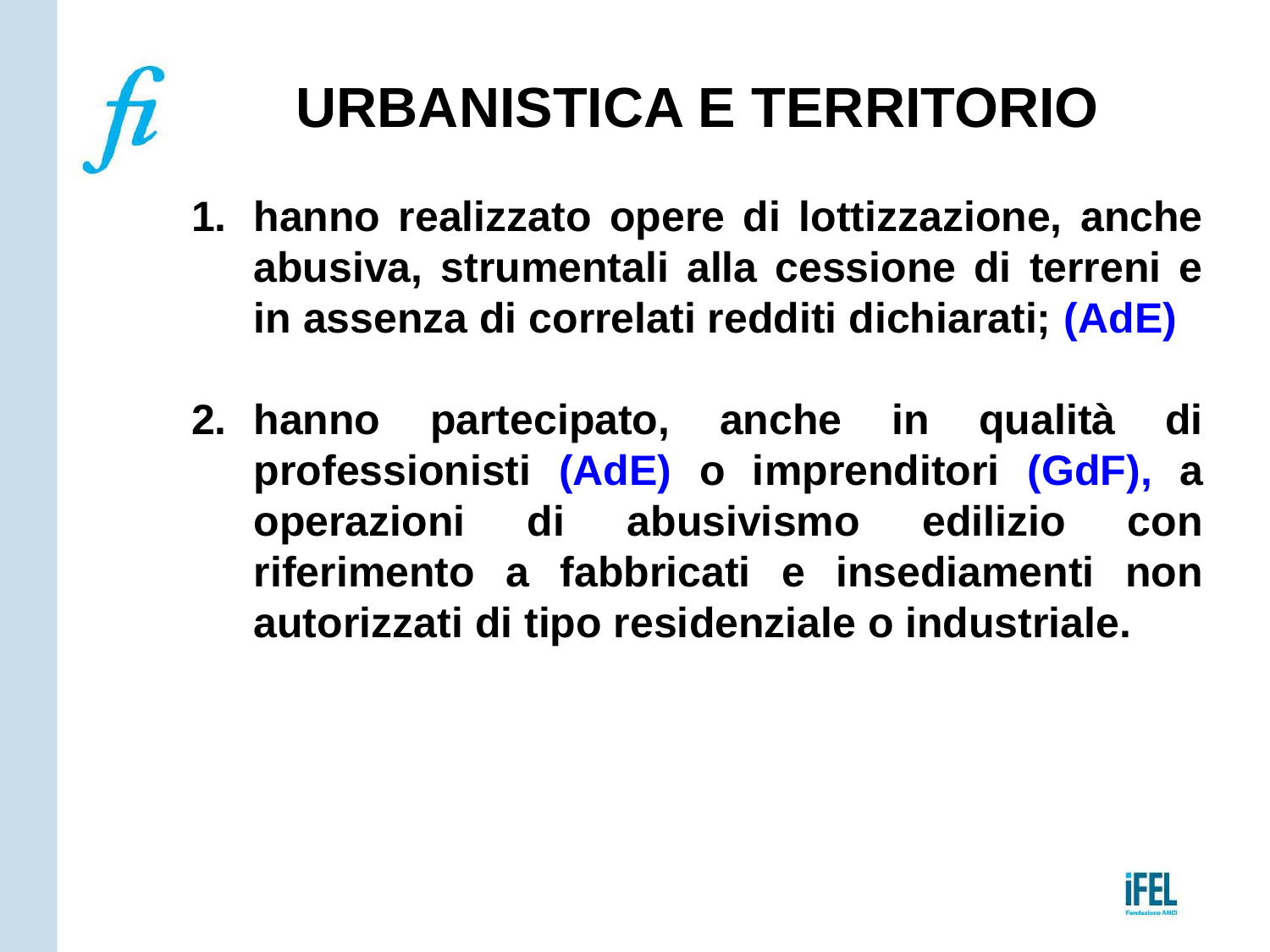

URBANISTICA E TERRITORIO

hanno realizzato opere di lottizzazione, anche abusiva, strumentali alla cessione di terreni e in assenza di correlati redditi dichiarati; (AdE)

hanno partecipato, anche in qualità di professionisti (AdE) o imprenditori (GdF), a operazioni di abusivismo edilizio con riferimento a fabbricati e insediamenti non autorizzati di tipo residenziale o industriale.